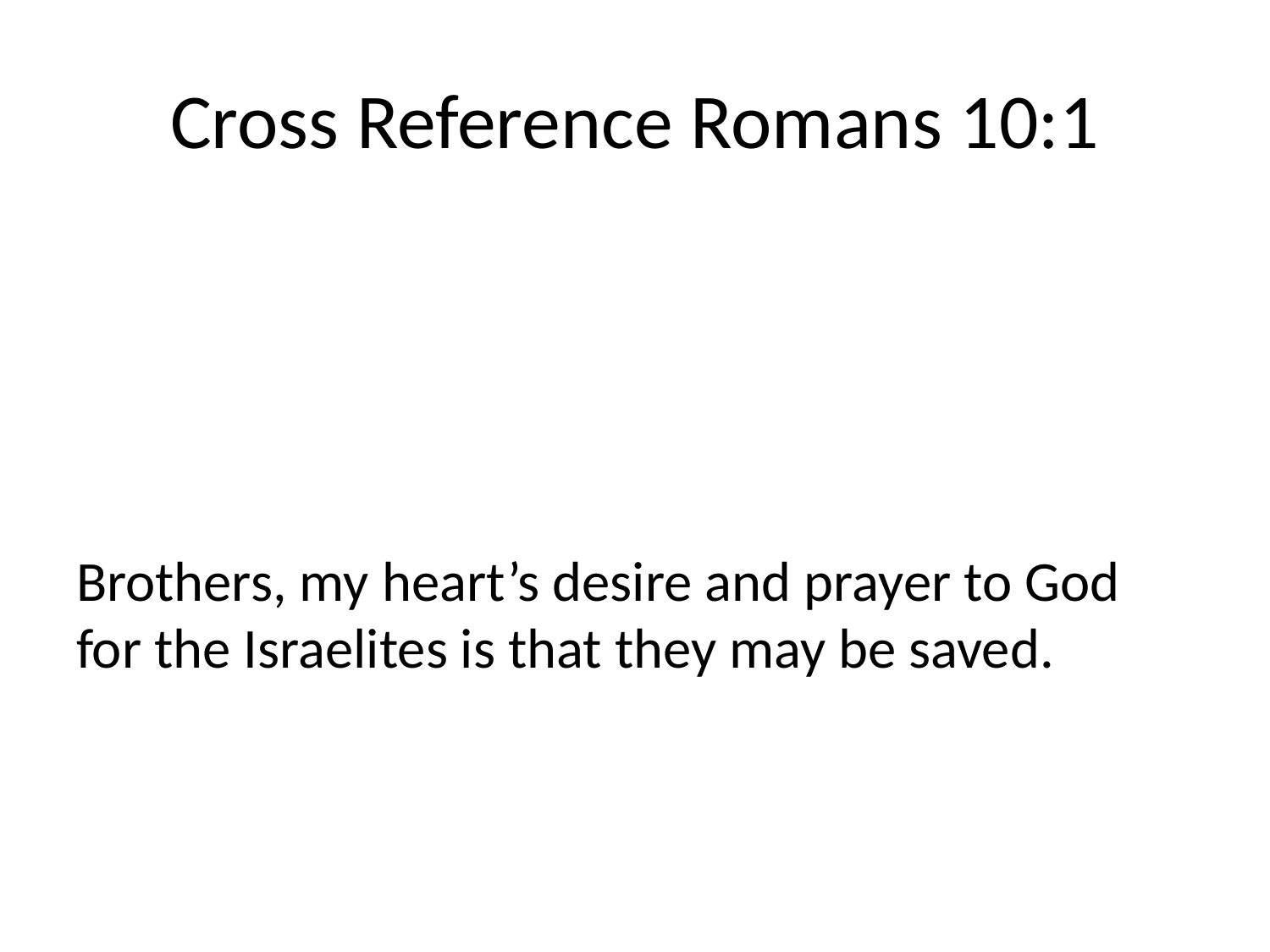

# Cross Reference Romans 10:1

Brothers, my heart’s desire and prayer to God for the Israelites is that they may be saved.